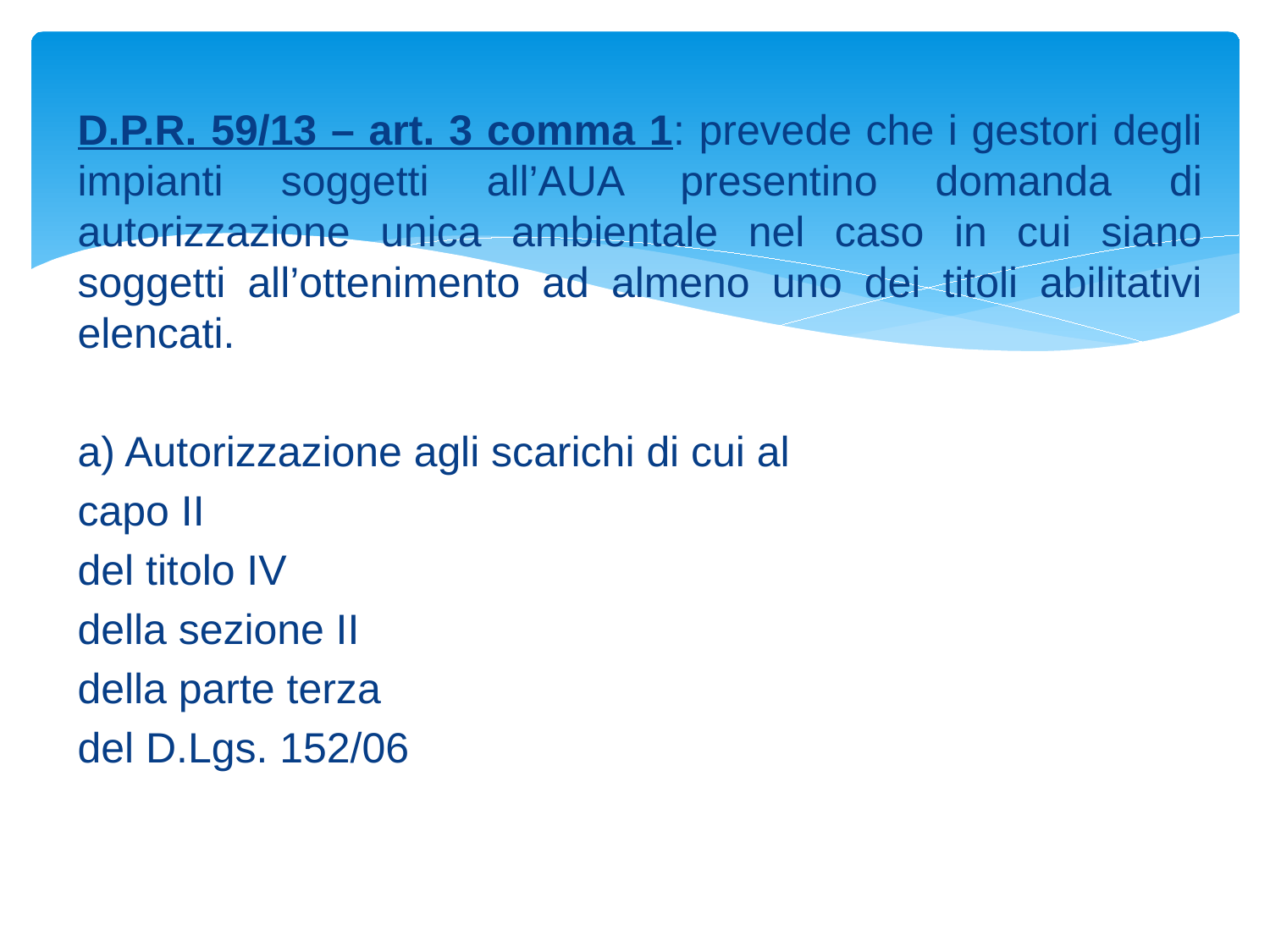

D.P.R. 59/13 – art. 3 comma 1: prevede che i gestori degli impianti soggetti all’AUA presentino domanda di autorizzazione unica ambientale nel caso in cui siano soggetti all’ottenimento ad almeno uno dei titoli abilitativi elencati.

a) Autorizzazione agli scarichi di cui al
capo II
del titolo IV
della sezione II
della parte terza
del D.Lgs. 152/06